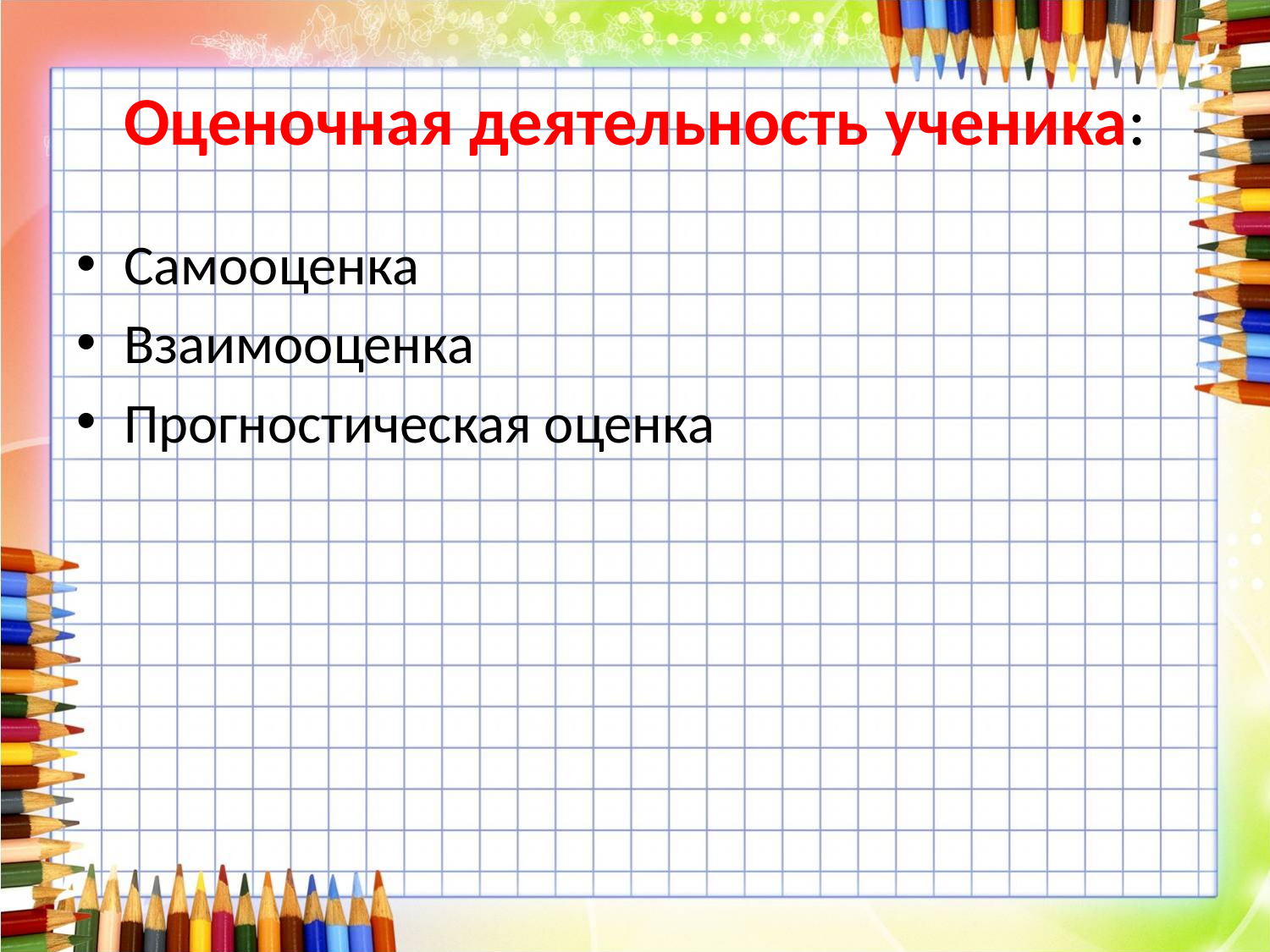

# Оценочная деятельность ученика:
Самооценка
Взаимооценка
Прогностическая оценка